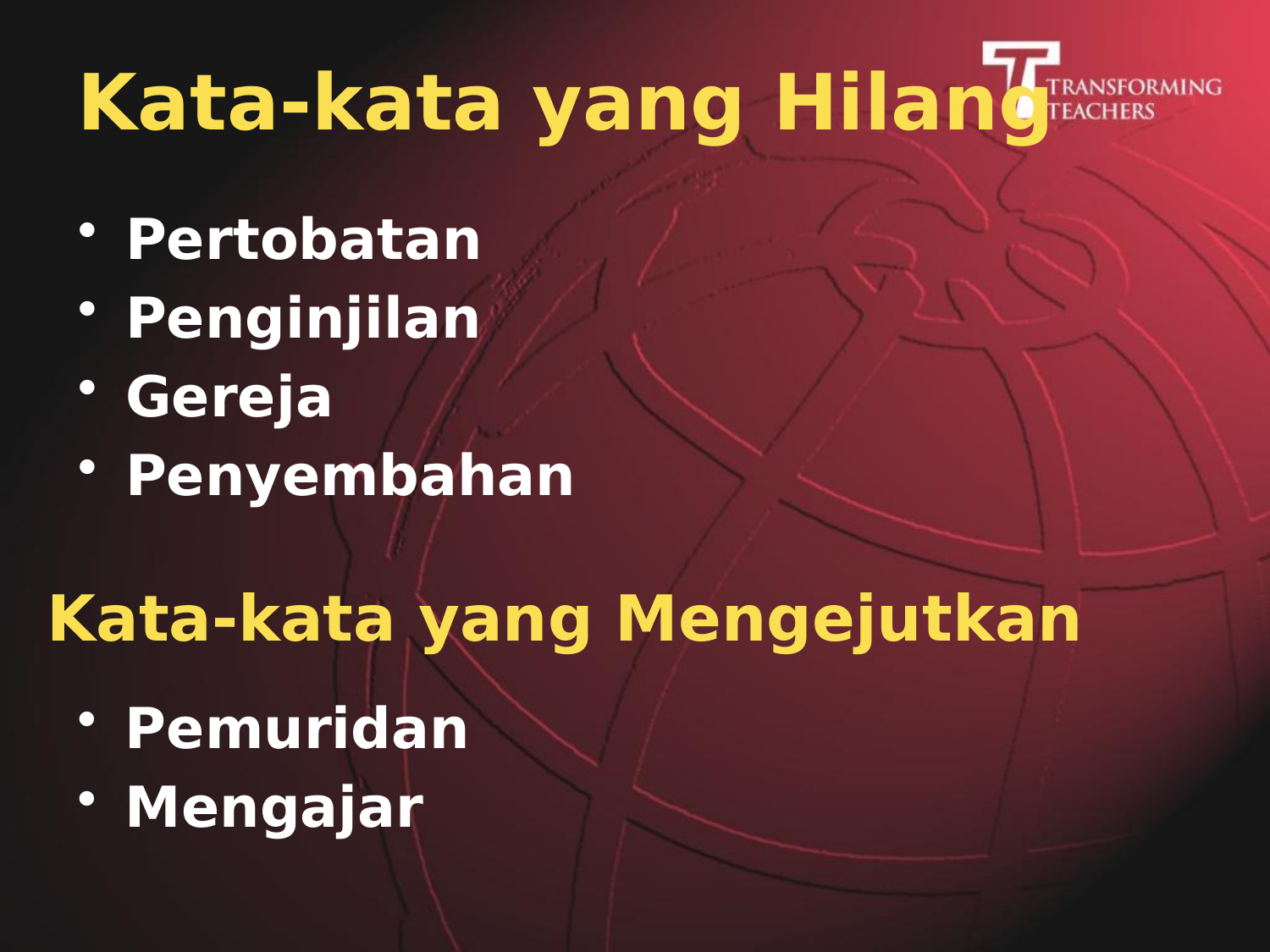

# Kata-kata yang Hilang
Pertobatan
Penginjilan
Gereja
Penyembahan

Kata-kata yang Mengejutkan
Pemuridan
Mengajar